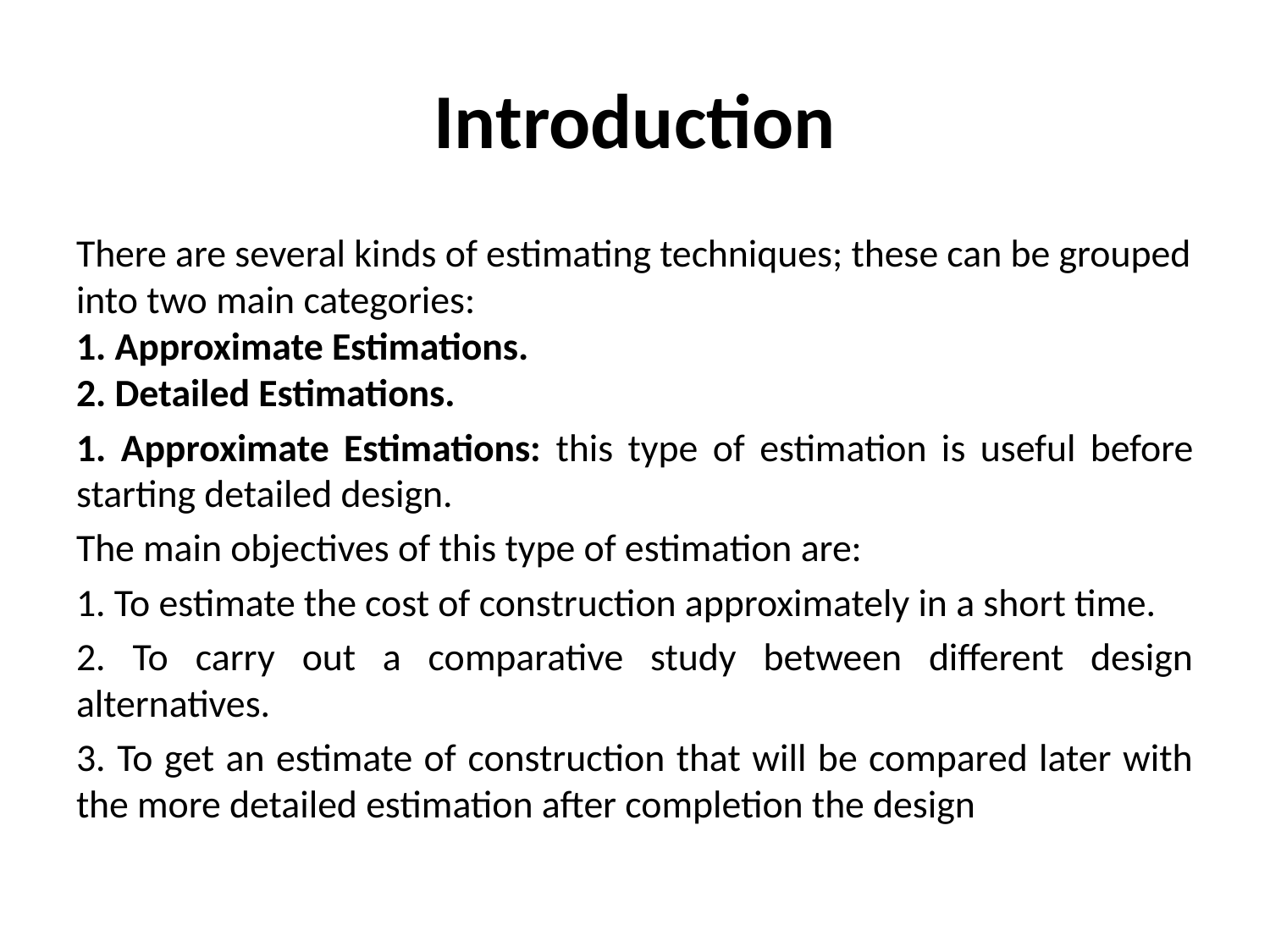

# Introduction
There are several kinds of estimating techniques; these can be grouped into two main categories:
1. Approximate Estimations.
2. Detailed Estimations.
1. Approximate Estimations: this type of estimation is useful before starting detailed design.
The main objectives of this type of estimation are:
1. To estimate the cost of construction approximately in a short time.
2. To carry out a comparative study between different design alternatives.
3. To get an estimate of construction that will be compared later with the more detailed estimation after completion the design